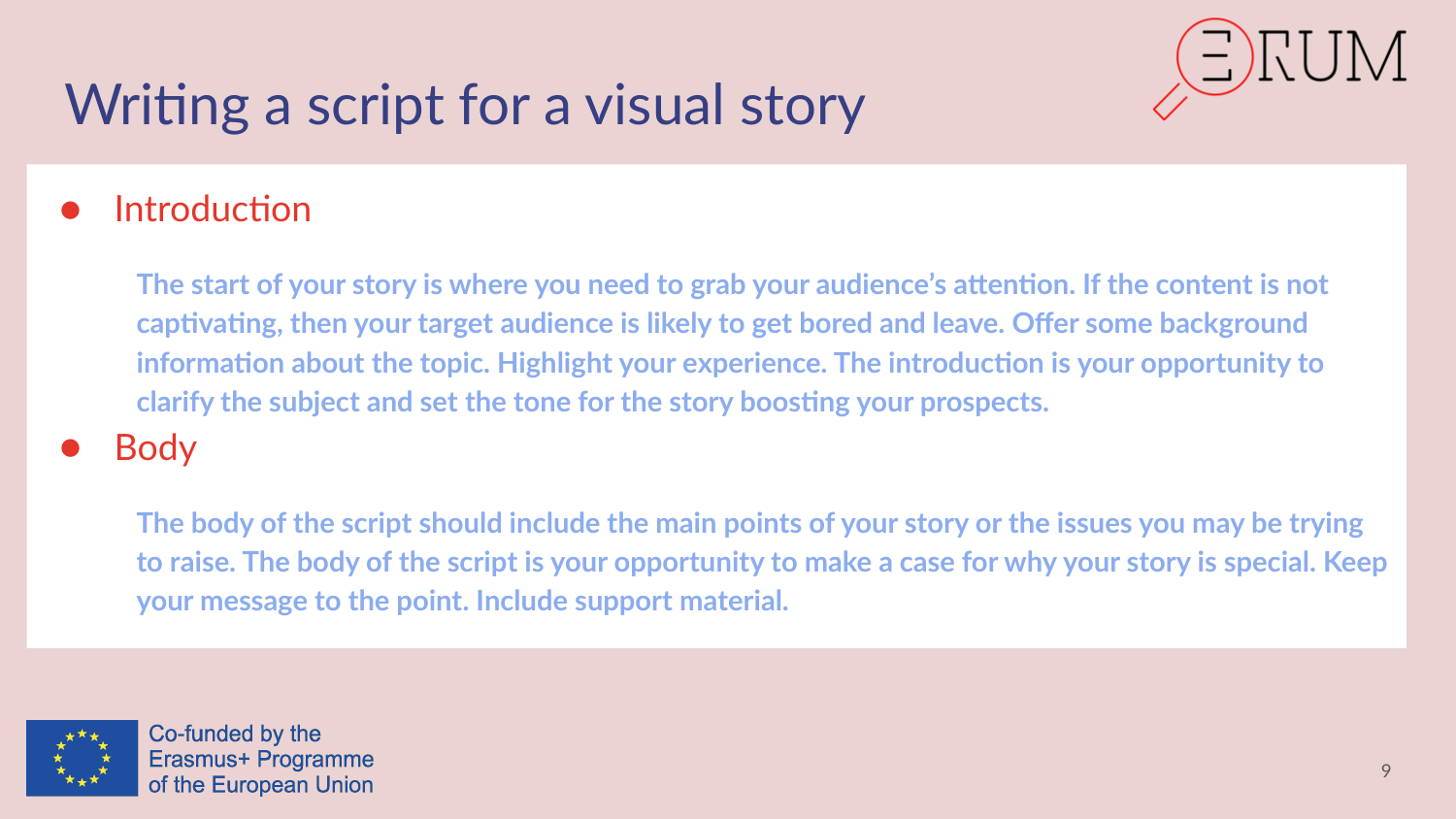

# Writing a script for a visual story
Introduction
The start of your story is where you need to grab your audience’s attention. If the content is not captivating, then your target audience is likely to get bored and leave. Offer some background information about the topic. Highlight your experience. The introduction is your opportunity to clarify the subject and set the tone for the story boosting your prospects.
Body
The body of the script should include the main points of your story or the issues you may be trying to raise. The body of the script is your opportunity to make a case for why your story is special. Keep your message to the point. Include support material.
9